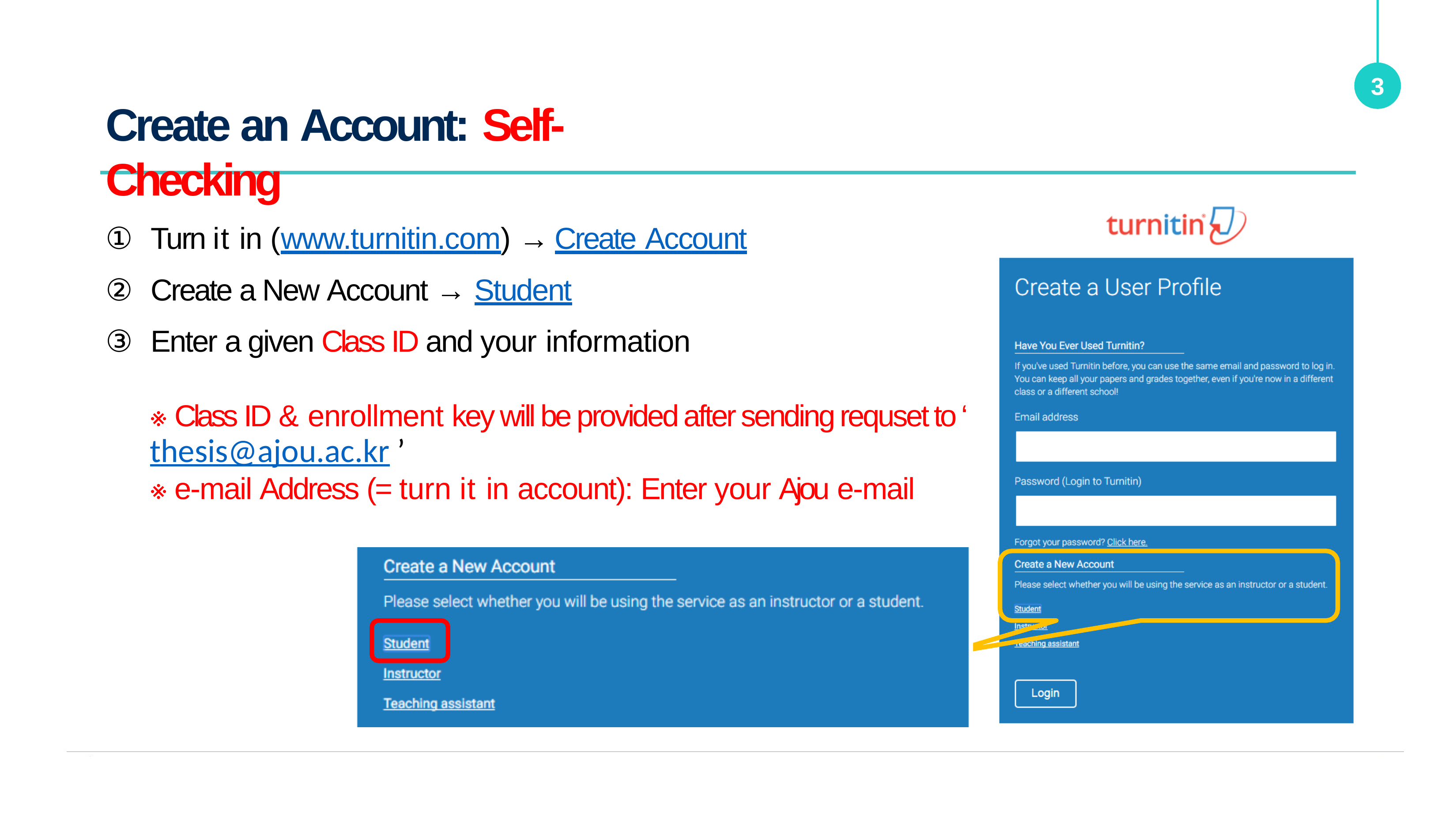

3
# Create an Account: Self-Checking

①	Turn it in (www.turnitin.com) → Create Account
②	Create a New Account → Student
③	Enter a given Class ID and your information

※   Class ID & enrollment key will be provided after sending requset to ‘thesis@ajou.ac.kr ’
※   e-mail Address (= turn it in account): Enter your Ajou e-mail